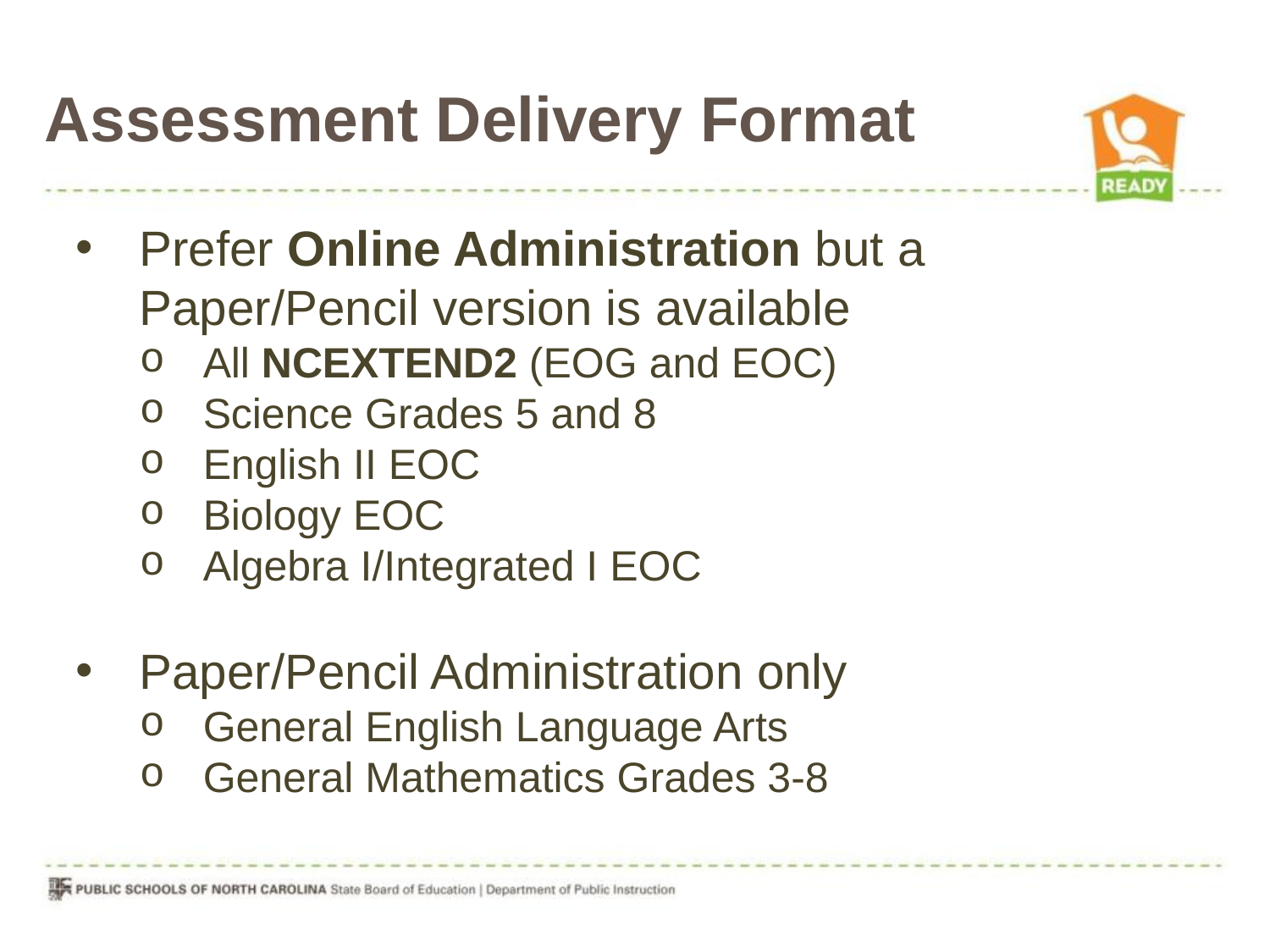

Assessment Delivery Format
Prefer Online Administration but a Paper/Pencil version is available
All NCEXTEND2 (EOG and EOC)
Science Grades 5 and 8
English II EOC
Biology EOC
Algebra I/Integrated I EOC

Paper/Pencil Administration only
General English Language Arts
General Mathematics Grades 3-8